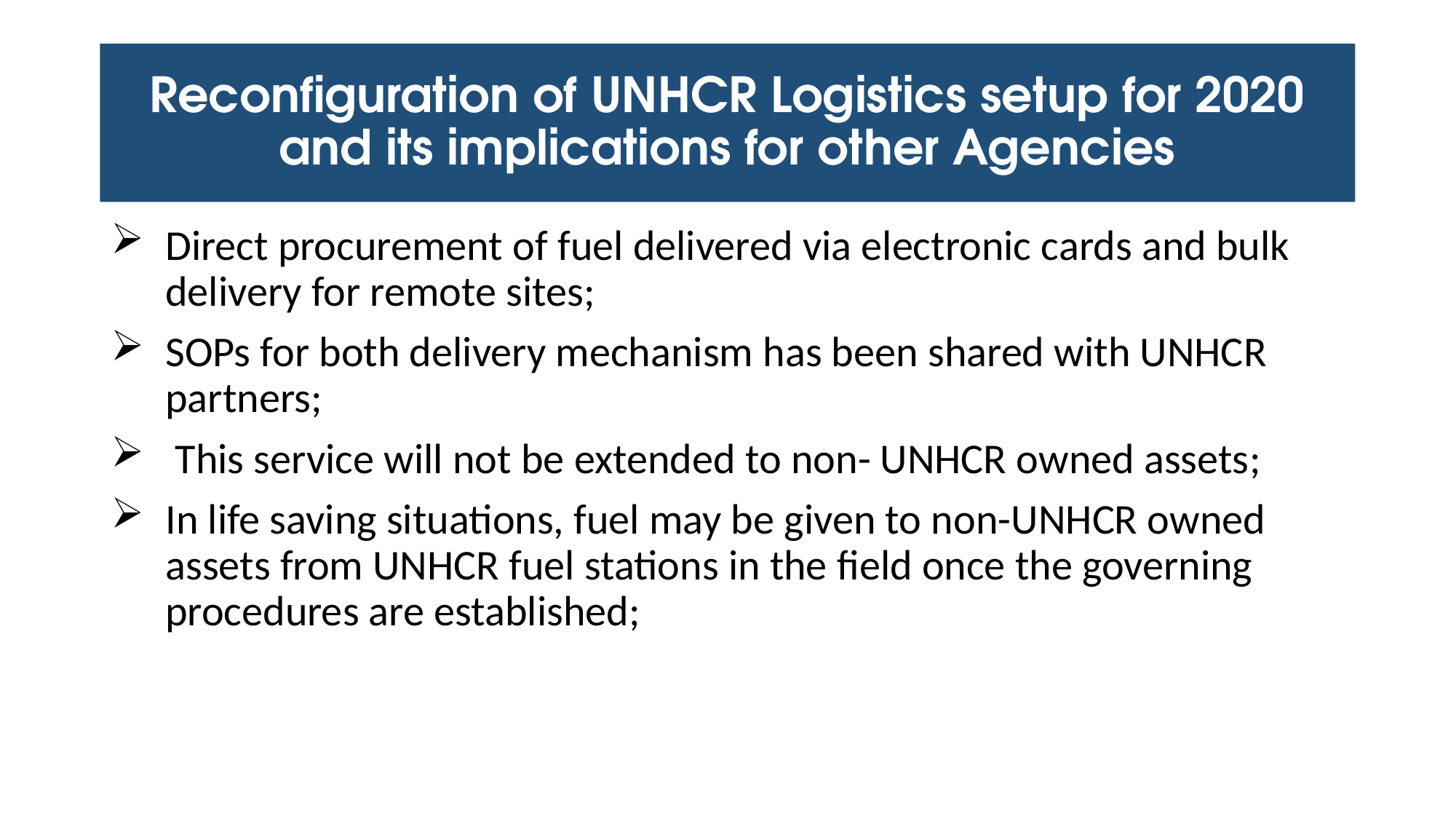

# Reconfiguration of UNHCR Logistics setup for 2020 and its implications for other Agencies
Direct procurement of fuel delivered via electronic cards and bulk delivery for remote sites;
SOPs for both delivery mechanism has been shared with UNHCR partners;
 This service will not be extended to non- UNHCR owned assets;
In life saving situations, fuel may be given to non-UNHCR owned assets from UNHCR fuel stations in the field once the governing procedures are established;